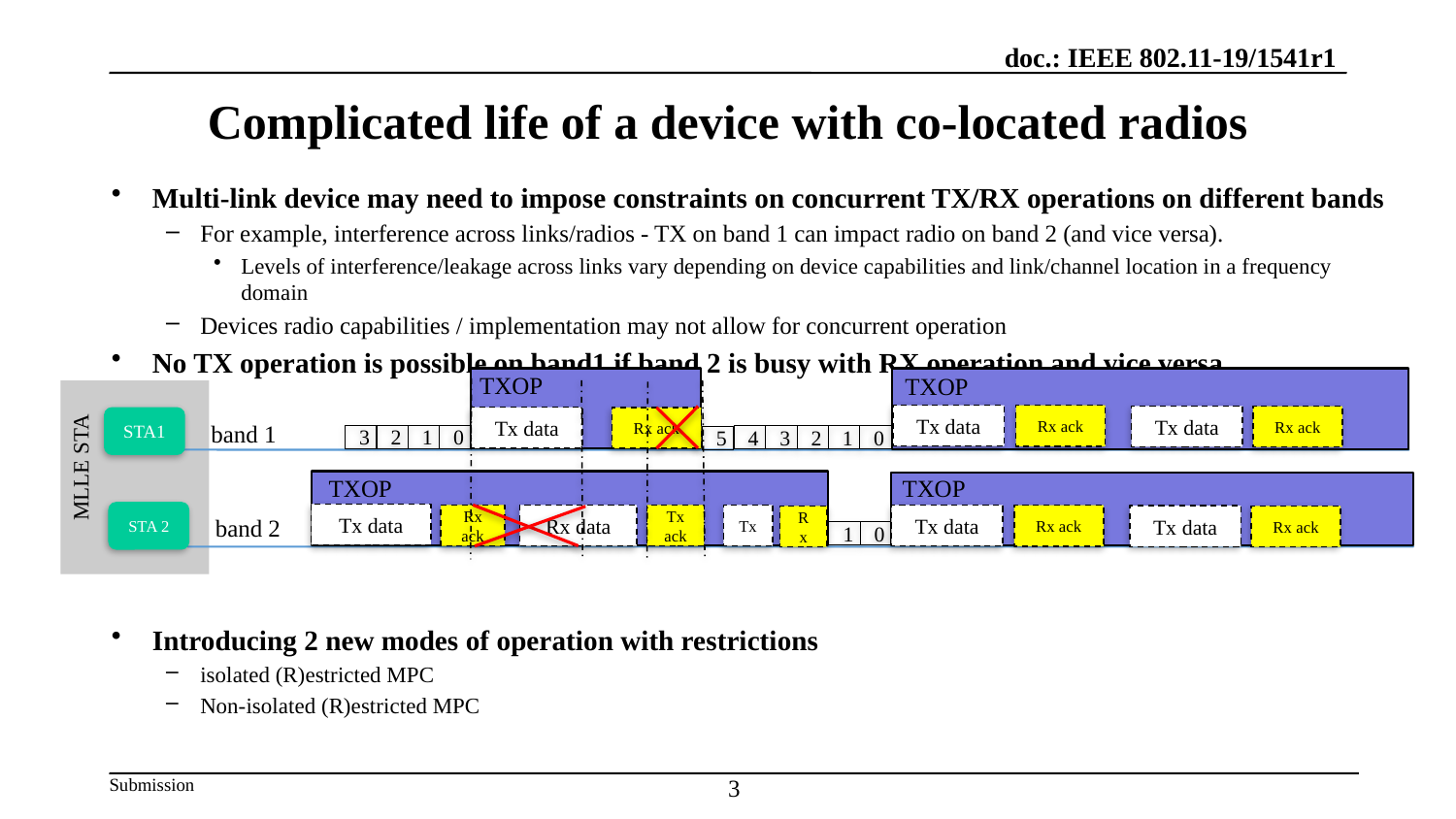

# Complicated life of a device with co-located radios
Multi-link device may need to impose constraints on concurrent TX/RX operations on different bands
For example, interference across links/radios - TX on band 1 can impact radio on band 2 (and vice versa).
Levels of interference/leakage across links vary depending on device capabilities and link/channel location in a frequency domain
Devices radio capabilities / implementation may not allow for concurrent operation
No TX operation is possible on band1 if band 2 is busy with RX operation and vice versa

Introducing 2 new modes of operation with restrictions
isolated (R)estricted MPC
Non-isolated (R)estricted MPC

TXOP
TXOP

MLLE STA
Tx data
Rx ack
Tx data
Rx ack
STA1
Tx data
Rx ack
band 1
2
1
0
3
4
2
1
0
3
5

TXOP

TXOP
STA 2
Tx data
Tx
Rx ack
Rx data
Tx ack
Tx data
Rx ack
Tx data
Rx
Rx ack
band 2
0
1

3